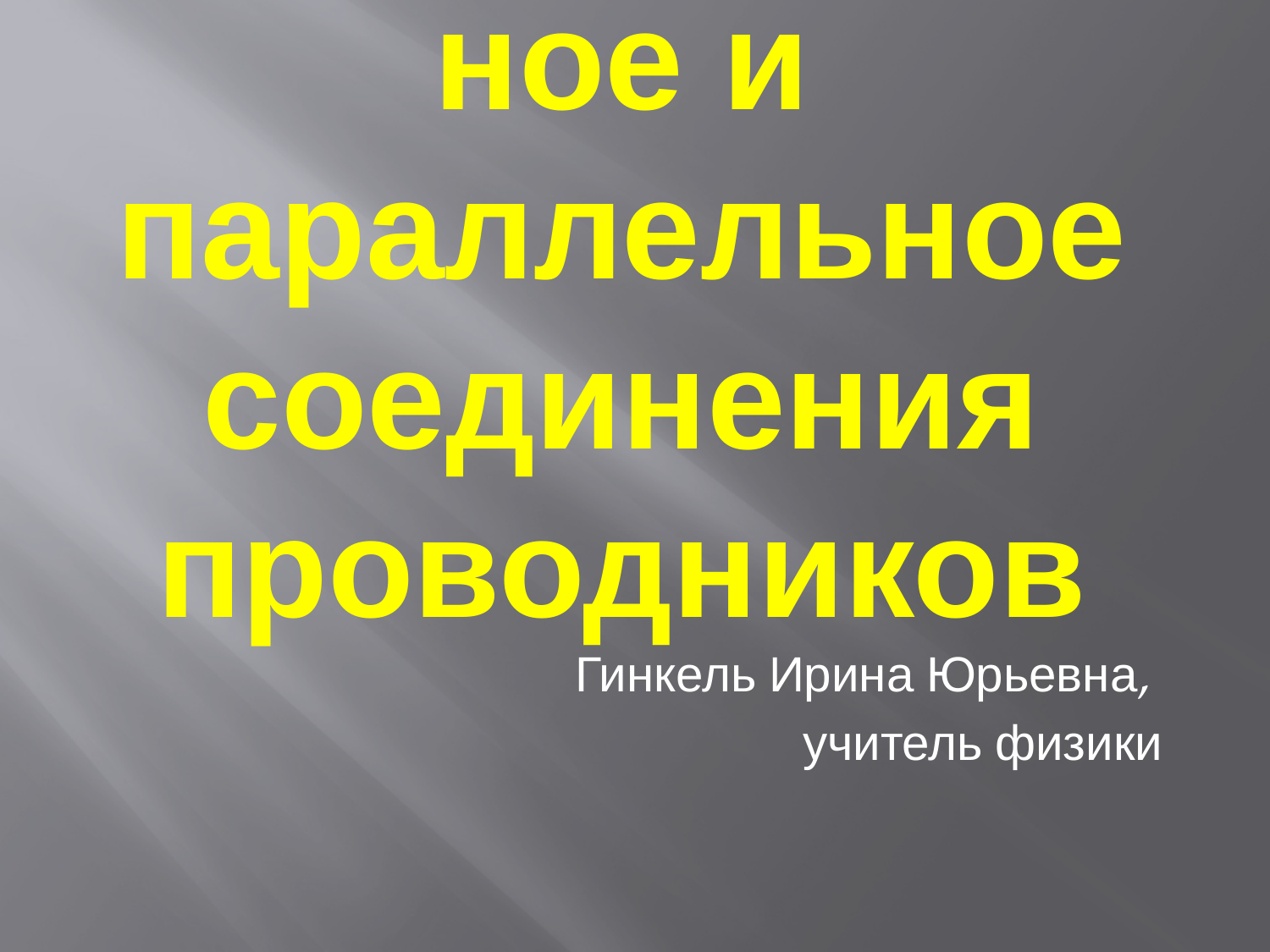

# Последовательное и параллельное соединения проводников
Гинкель Ирина Юрьевна,
учитель физики